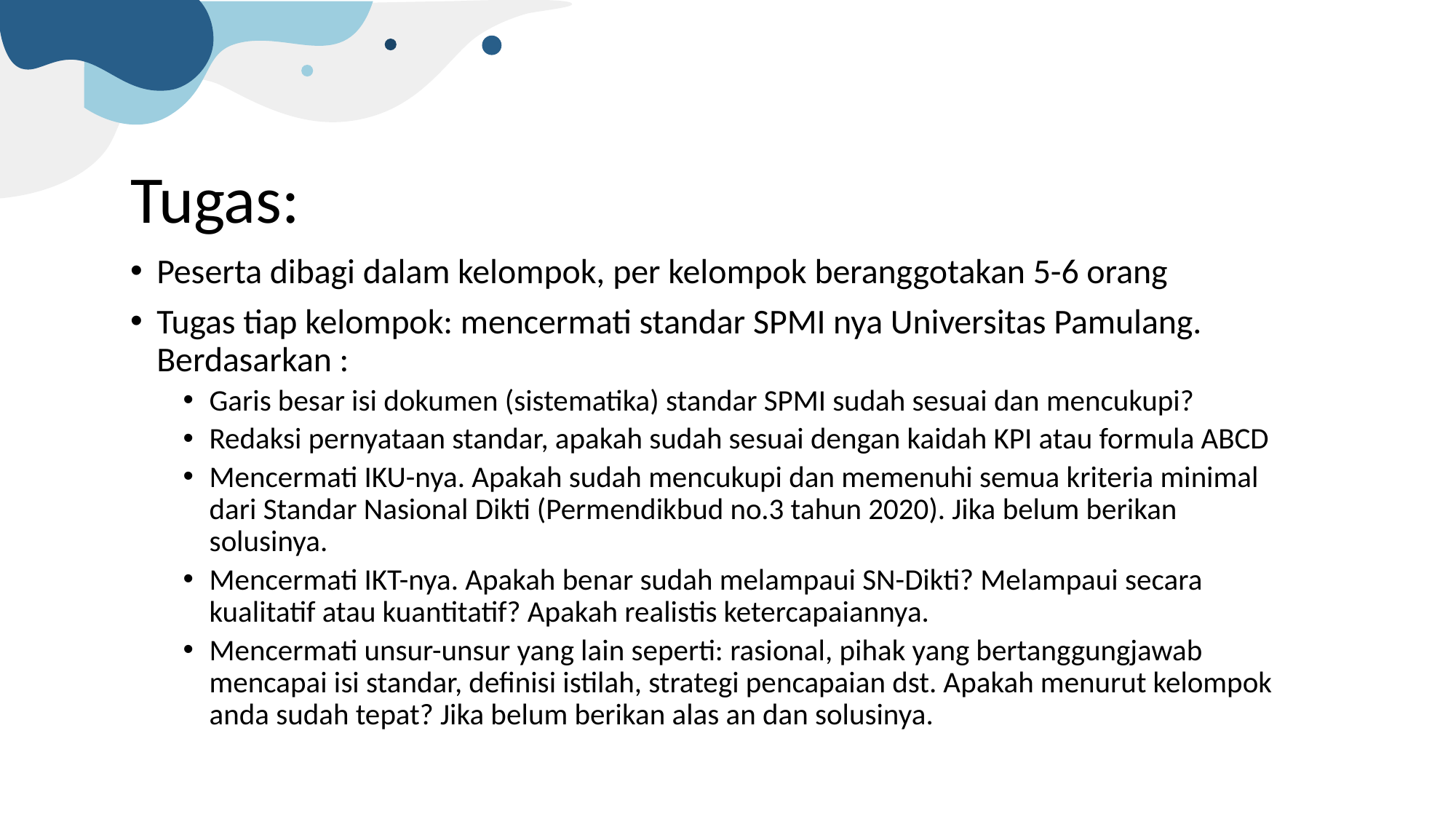

# Tugas:
Peserta dibagi dalam kelompok, per kelompok beranggotakan 5-6 orang
Tugas tiap kelompok: mencermati standar SPMI nya Universitas Pamulang. Berdasarkan :
Garis besar isi dokumen (sistematika) standar SPMI sudah sesuai dan mencukupi?
Redaksi pernyataan standar, apakah sudah sesuai dengan kaidah KPI atau formula ABCD
Mencermati IKU-nya. Apakah sudah mencukupi dan memenuhi semua kriteria minimal dari Standar Nasional Dikti (Permendikbud no.3 tahun 2020). Jika belum berikan solusinya.
Mencermati IKT-nya. Apakah benar sudah melampaui SN-Dikti? Melampaui secara kualitatif atau kuantitatif? Apakah realistis ketercapaiannya.
Mencermati unsur-unsur yang lain seperti: rasional, pihak yang bertanggungjawab mencapai isi standar, definisi istilah, strategi pencapaian dst. Apakah menurut kelompok anda sudah tepat? Jika belum berikan alas an dan solusinya.